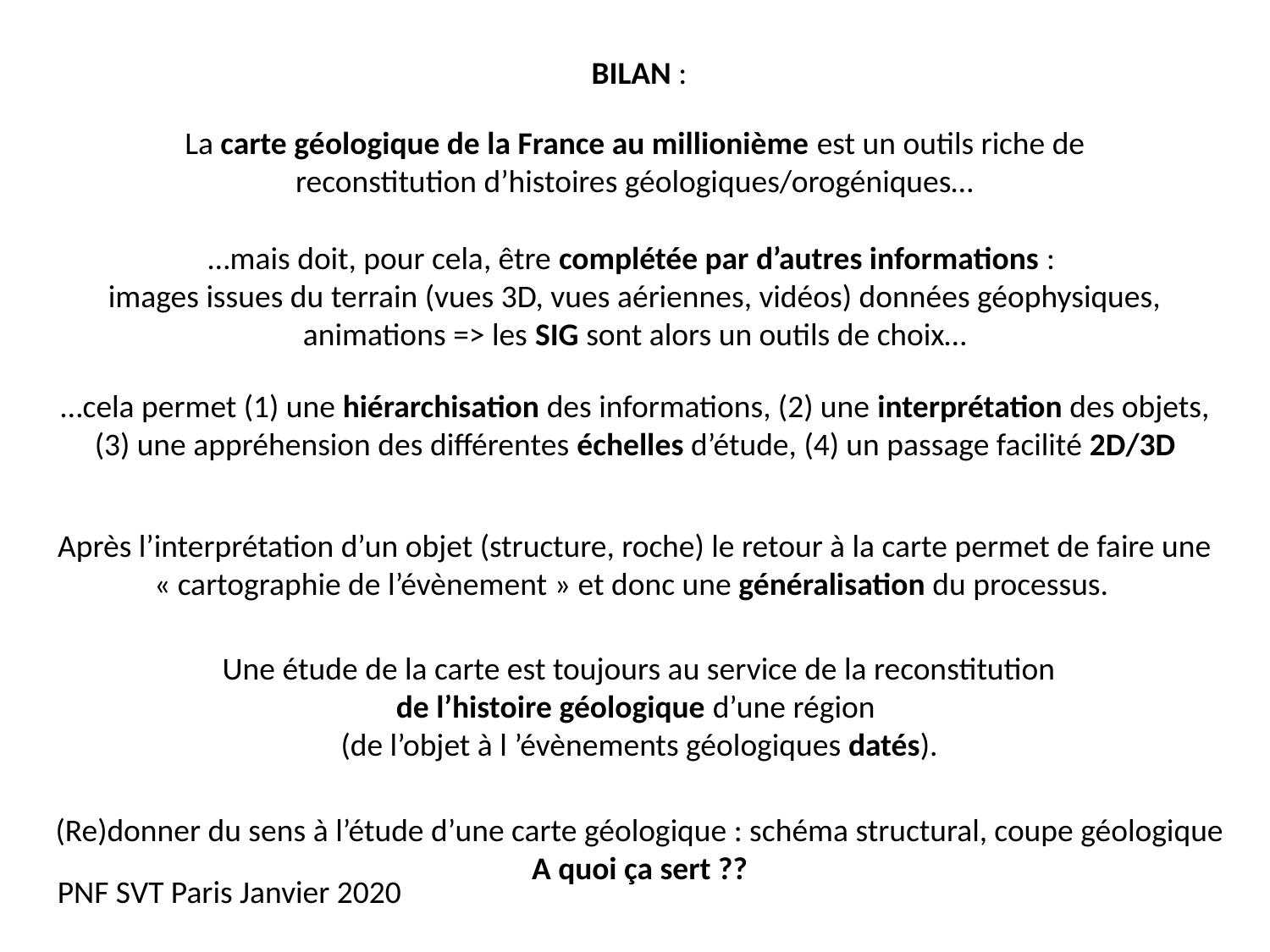

BILAN :
La carte géologique de la France au millionième est un outils riche de reconstitution d’histoires géologiques/orogéniques…
…mais doit, pour cela, être complétée par d’autres informations :
images issues du terrain (vues 3D, vues aériennes, vidéos) données géophysiques, animations => les SIG sont alors un outils de choix…
…cela permet (1) une hiérarchisation des informations, (2) une interprétation des objets, (3) une appréhension des différentes échelles d’étude, (4) un passage facilité 2D/3D
Après l’interprétation d’un objet (structure, roche) le retour à la carte permet de faire une « cartographie de l’évènement » et donc une généralisation du processus.
Une étude de la carte est toujours au service de la reconstitution de l’histoire géologique d’une région
(de l’objet à l ’évènements géologiques datés).
(Re)donner du sens à l’étude d’une carte géologique : schéma structural, coupe géologique A quoi ça sert ??
PNF SVT Paris Janvier 2020